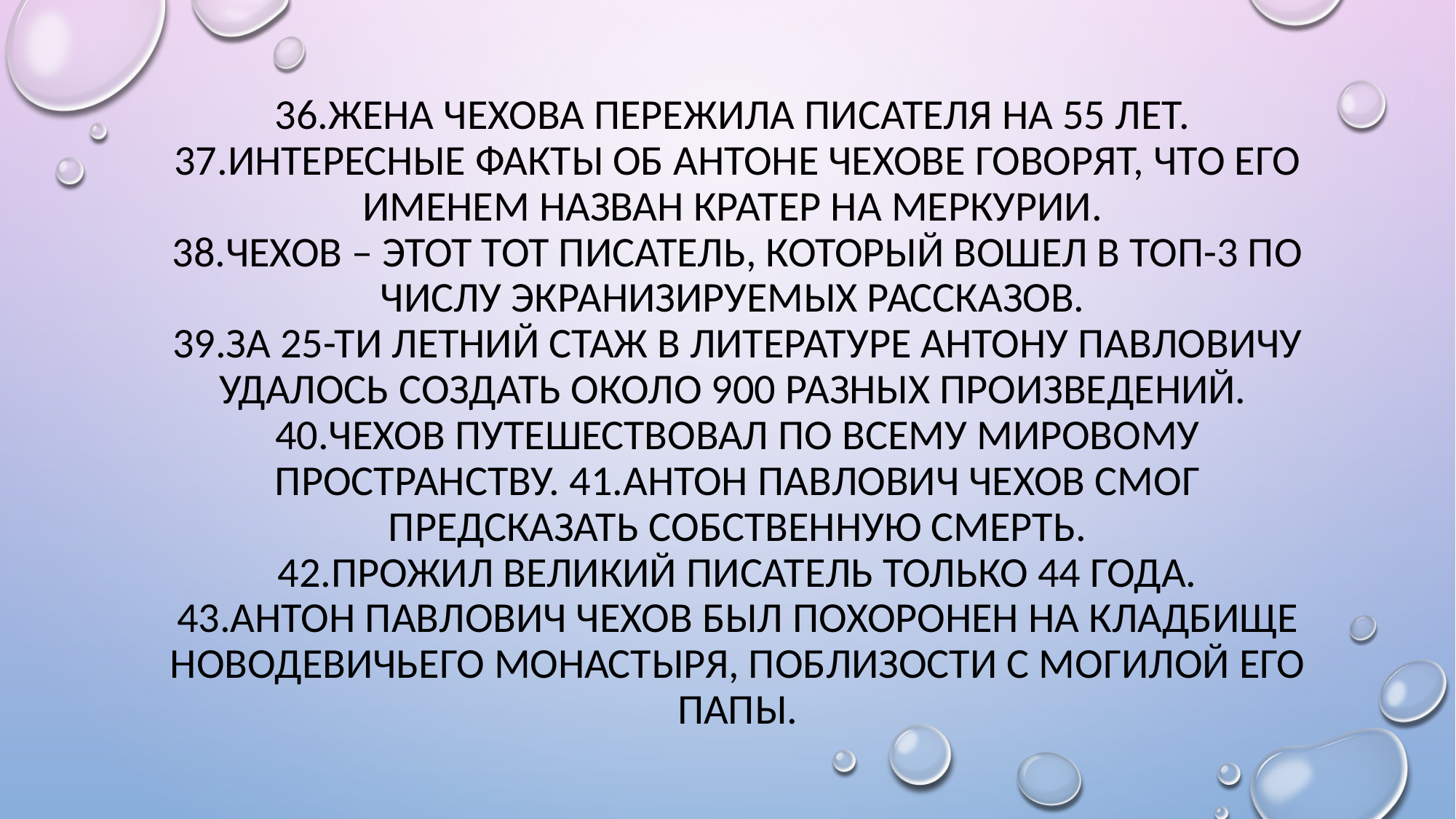

# 36.Жена Чехова пережила писателя на 55 лет. 37.Интересные факты об Антоне Чехове говорят, что его именем назван кратер на Меркурии. 38.Чехов – этот тот писатель, который вошел в топ-3 по числу экранизируемых рассказов. 39.За 25-ти летний стаж в литературе Антону Павловичу удалось создать около 900 разных произведений. 40.Чехов путешествовал по всему мировому пространству. 41.Антон Павлович Чехов смог предсказать собственную смерть. 42.Прожил великий писатель только 44 года. 43.Антон Павлович Чехов был похоронен на кладбище Новодевичьего монастыря, поблизости с могилой его папы.